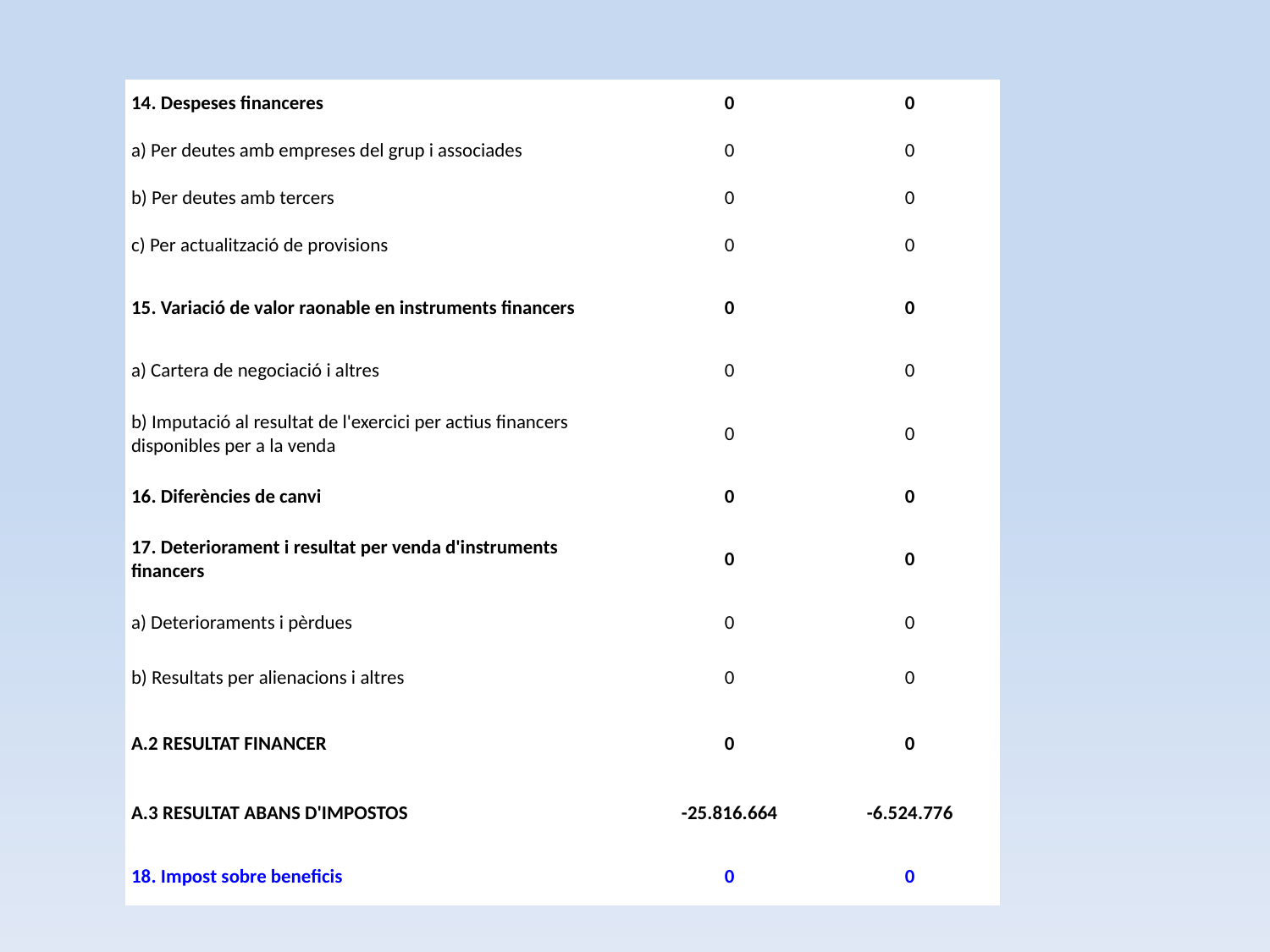

| 14. Despeses financeres | 0 | 0 |
| --- | --- | --- |
| a) Per deutes amb empreses del grup i associades | 0 | 0 |
| b) Per deutes amb tercers | 0 | 0 |
| c) Per actualització de provisions | 0 | 0 |
| 15. Variació de valor raonable en instruments financers | 0 | 0 |
| a) Cartera de negociació i altres | 0 | 0 |
| b) Imputació al resultat de l'exercici per actius financers disponibles per a la venda | 0 | 0 |
| 16. Diferències de canvi | 0 | 0 |
| 17. Deteriorament i resultat per venda d'instruments financers | 0 | 0 |
| a) Deterioraments i pèrdues | 0 | 0 |
| b) Resultats per alienacions i altres | 0 | 0 |
| A.2 RESULTAT FINANCER | 0 | 0 |
| A.3 RESULTAT ABANS D'IMPOSTOS | -25.816.664 | -6.524.776 |
| 18. Impost sobre beneficis | 0 | 0 |